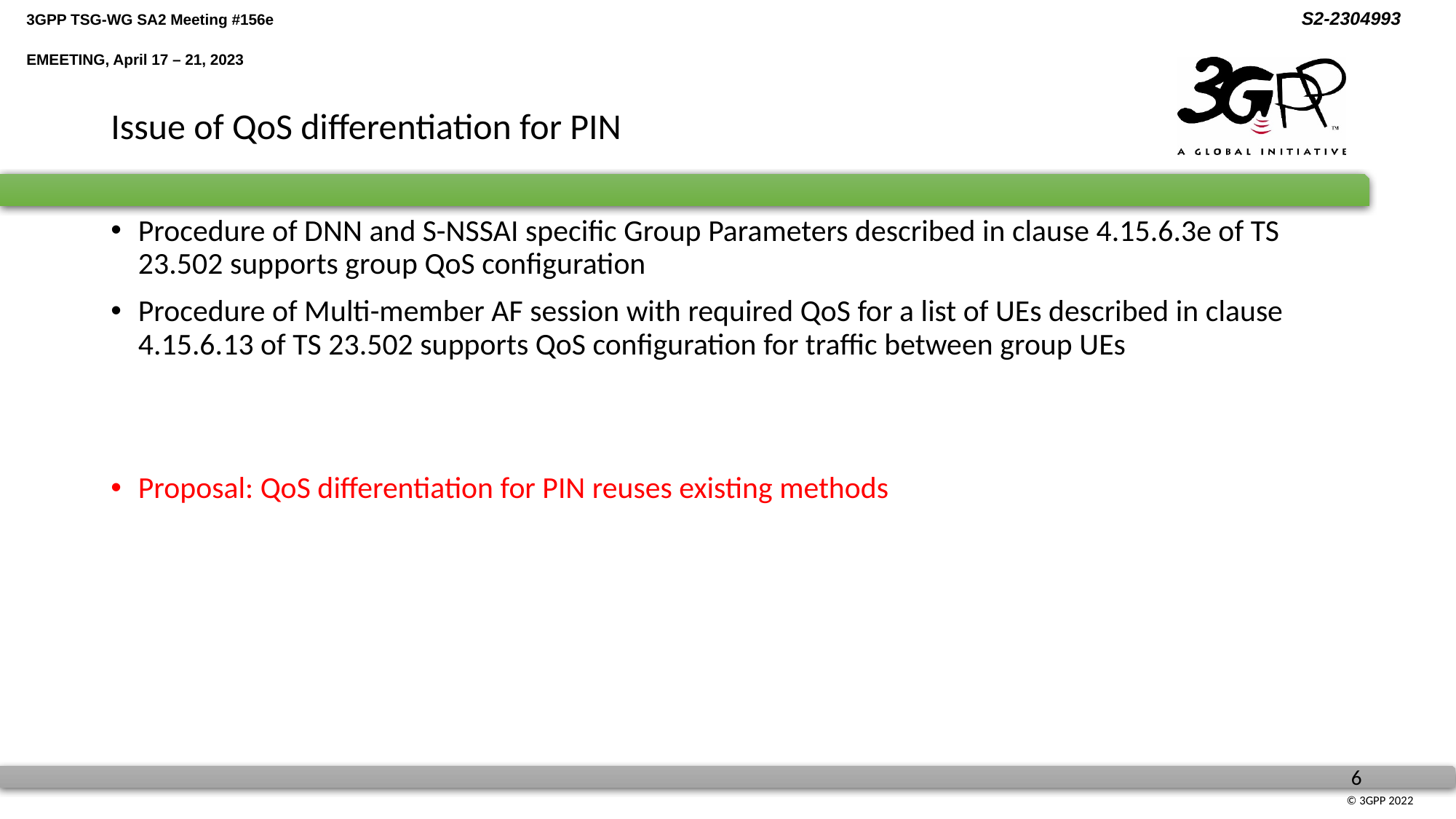

# Issue of QoS differentiation for PIN
Procedure of DNN and S-NSSAI specific Group Parameters described in clause 4.15.6.3e of TS 23.502 supports group QoS configuration
Procedure of Multi-member AF session with required QoS for a list of UEs described in clause 4.15.6.13 of TS 23.502 supports QoS configuration for traffic between group UEs

Proposal: QoS differentiation for PIN reuses existing methods